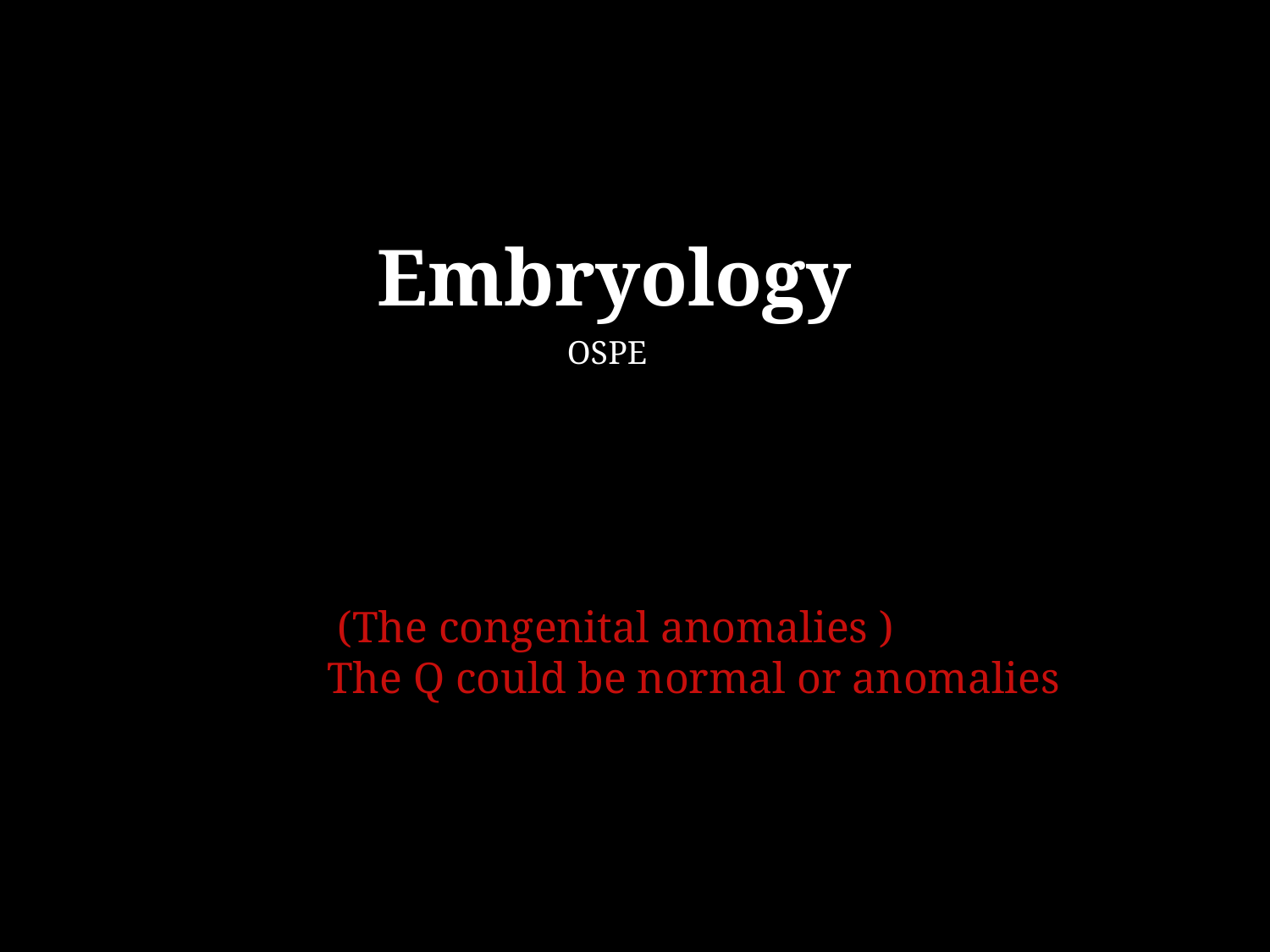

Embryology
OSPE
 (The congenital anomalies )
The Q could be normal or anomalies